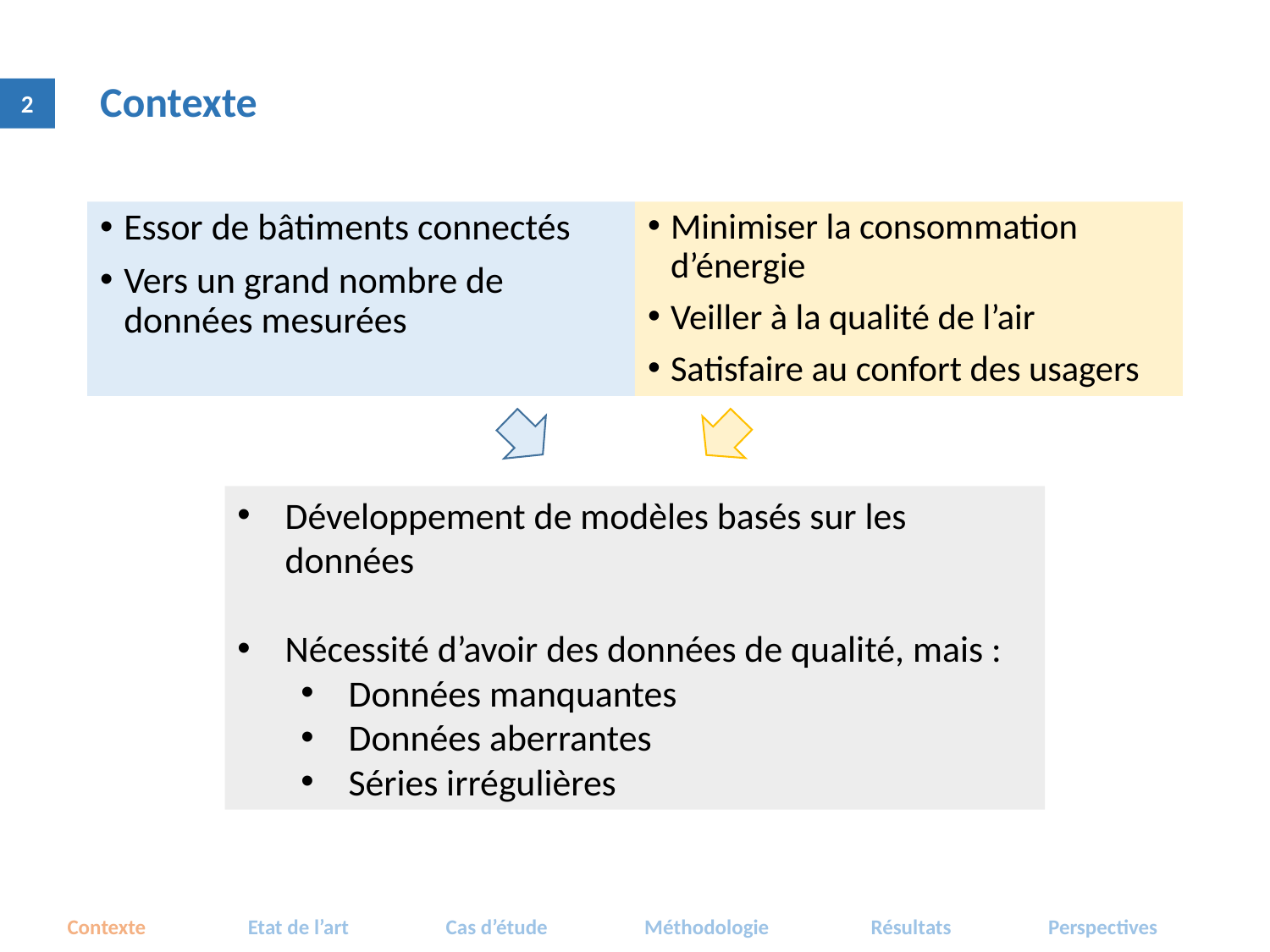

# Contexte
2
Essor de bâtiments connectés
Vers un grand nombre de données mesurées
Minimiser la consommation d’énergie
Veiller à la qualité de l’air
Satisfaire au confort des usagers

Développement de modèles basés sur les données

Nécessité d’avoir des données de qualité, mais :
Données manquantes
Données aberrantes
Séries irrégulières
Contexte                     Etat de l’art                    Cas d’étude                    Méthodologie                     Résultats                    Perspectives